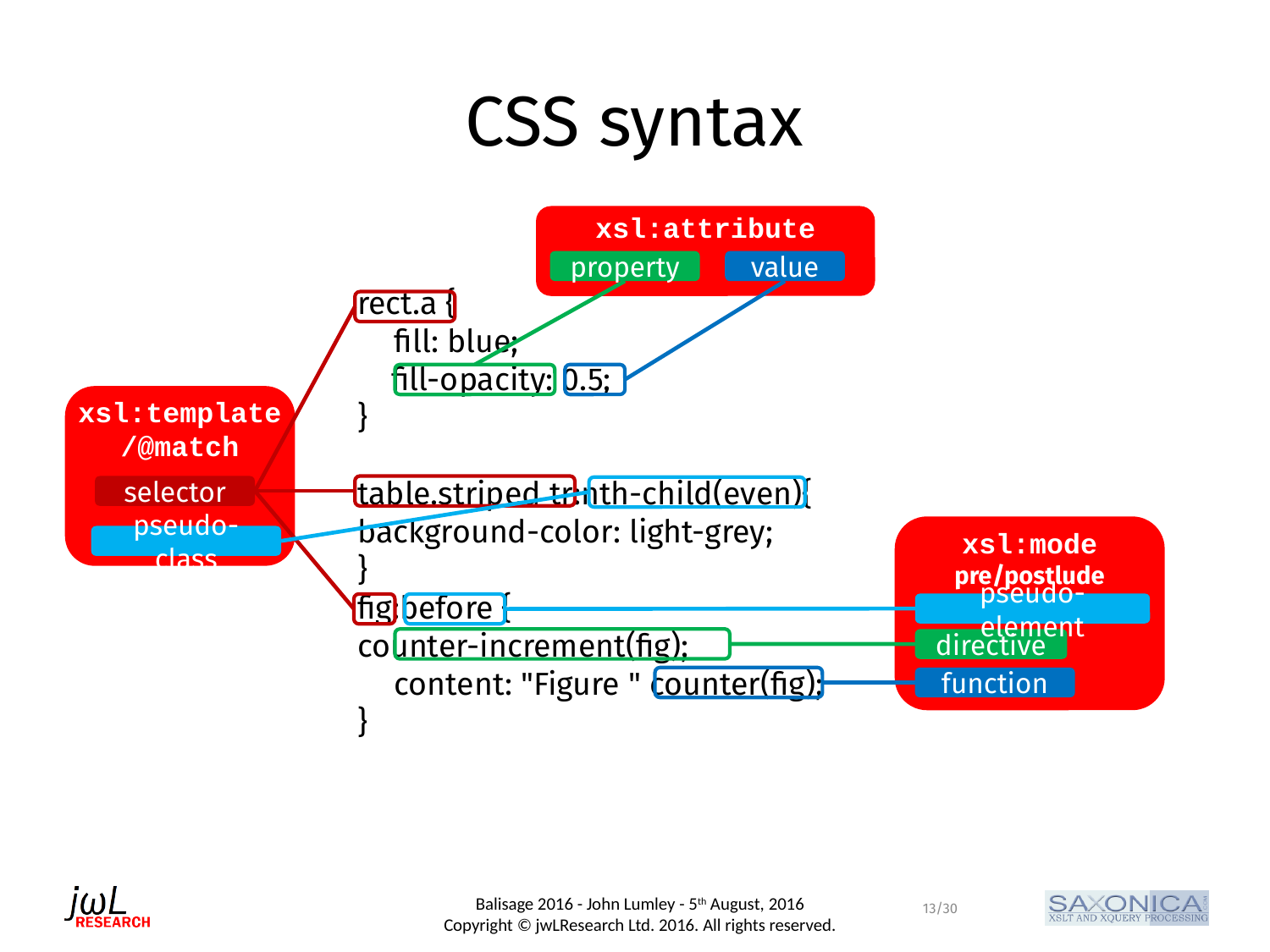

# CSS syntax
xsl:attribute
property

value

rect.a {
fill: blue;
    fill-opacity: 0.5;
}

table.striped tr:nth-child(even){
background-color: light-grey;
}
fig:before {
counter-increment(fig);
content: "Figure " counter(fig);
}

selector

xsl:template/@match

pseudo-class
xsl:mode
pre/postlude
pseudo-element

directive

function
13